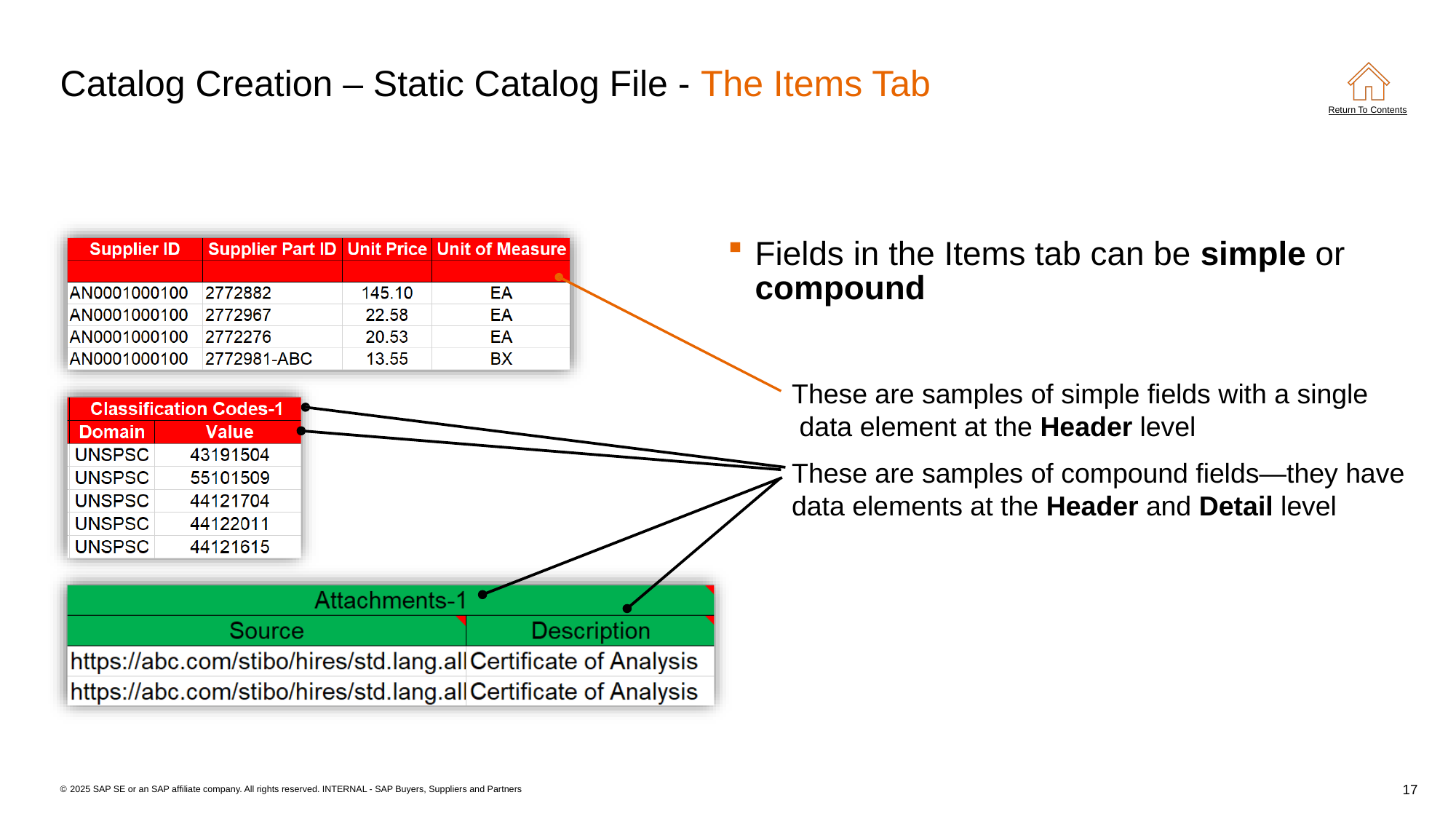

# Catalog Creation – Static Catalog File - The Items Tab

Fields in the Items tab can be simple or compound
These are samples of simple fields with a single
 data element at the Header level
These are samples of compound fields—they have
data elements at the Header and Detail level